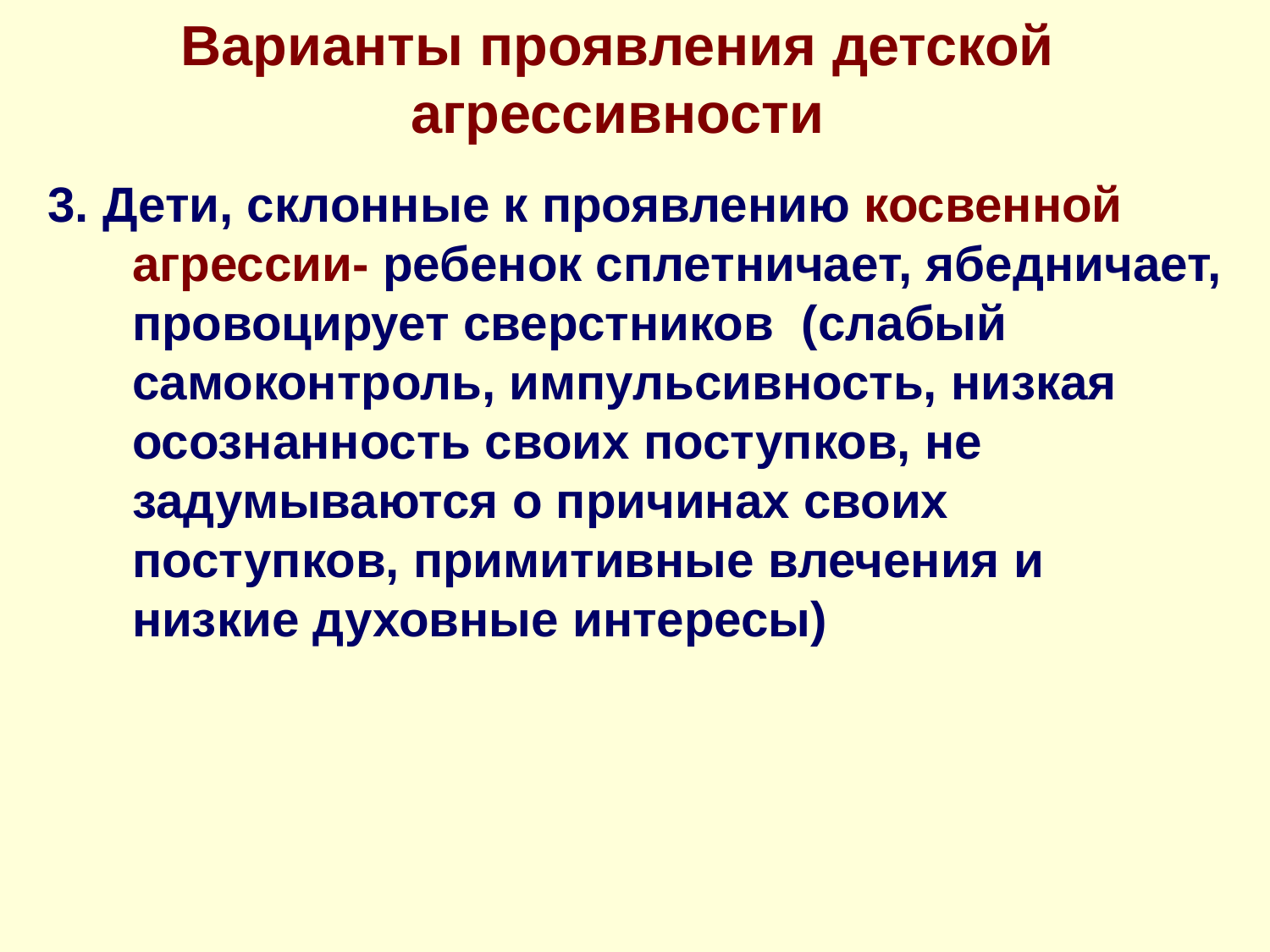

# Варианты проявления детской агрессивности
3. Дети, склонные к проявлению косвенной агрессии- ребенок сплетничает, ябедничает, провоцирует сверстников  (слабый самоконтроль, импульсивность, низкая осознанность своих поступков, не задумываются о причинах своих поступков, примитивные влечения и низкие духовные интересы)